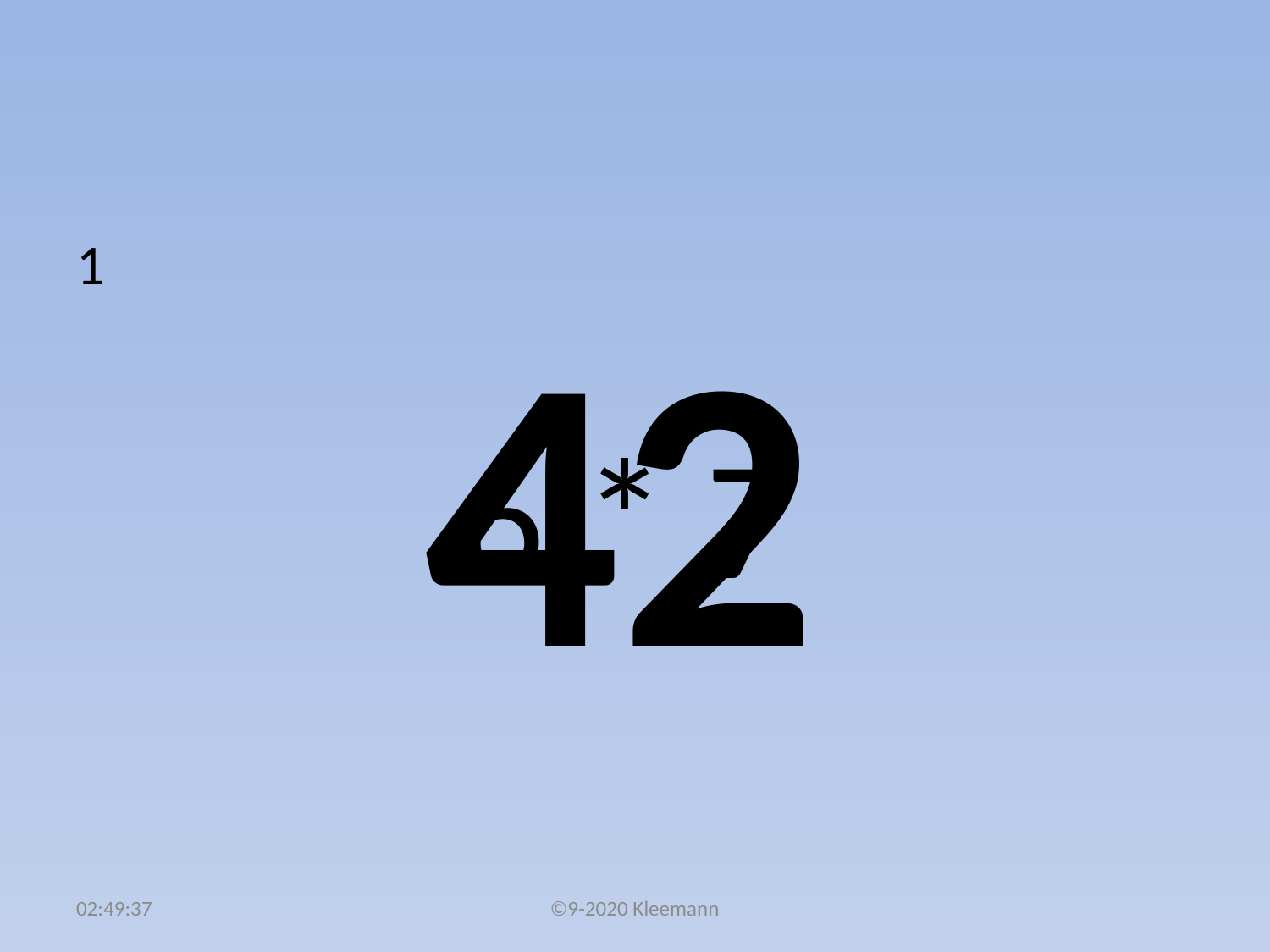

#
1

          6 * 7
42
02:49:37
©9-2020 Kleemann